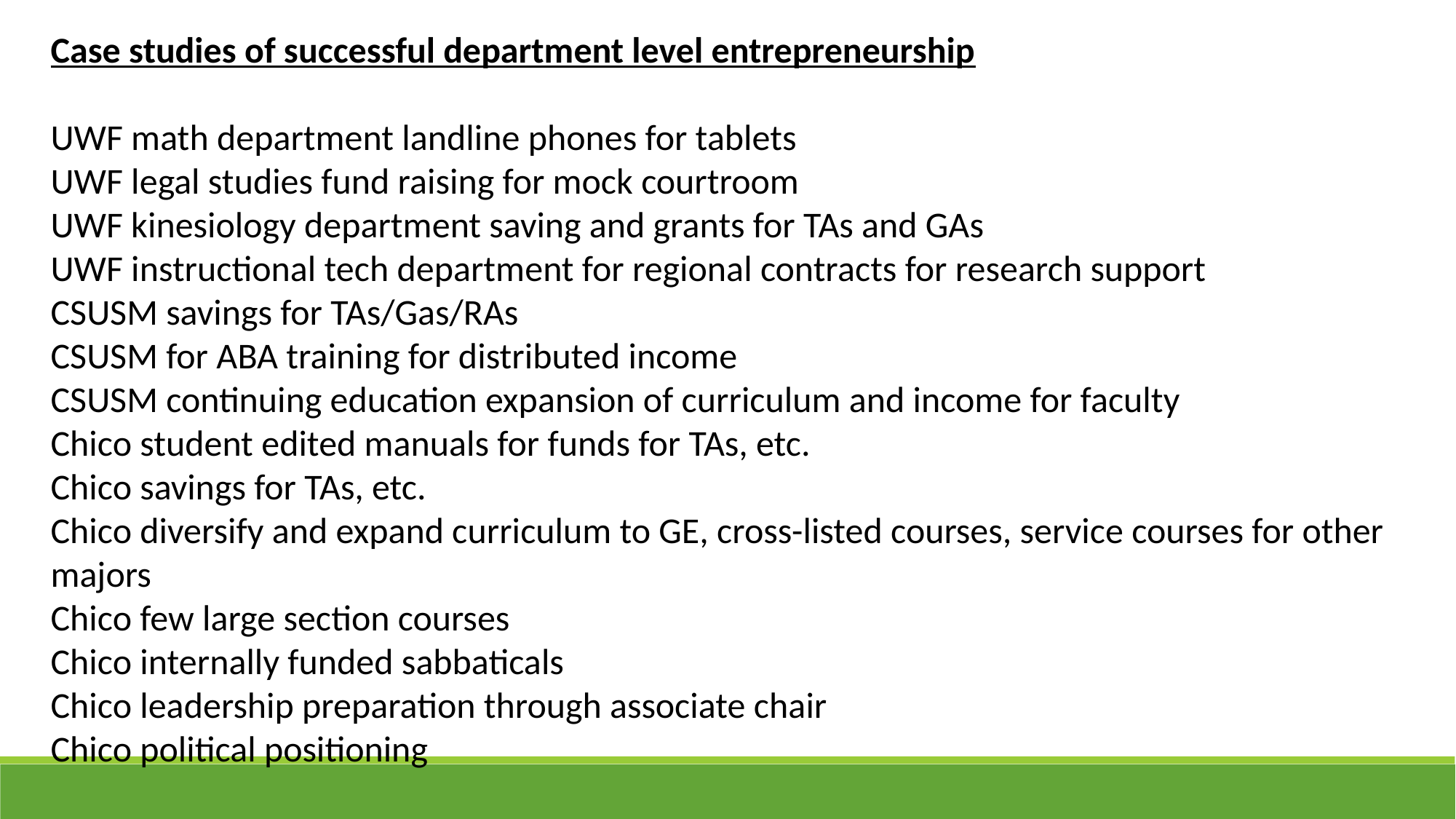

Case studies of successful department level entrepreneurship

UWF math department landline phones for tablets
UWF legal studies fund raising for mock courtroom
UWF kinesiology department saving and grants for TAs and GAs
UWF instructional tech department for regional contracts for research support
CSUSM savings for TAs/Gas/RAs
CSUSM for ABA training for distributed income
CSUSM continuing education expansion of curriculum and income for faculty
Chico student edited manuals for funds for TAs, etc.
Chico savings for TAs, etc.
Chico diversify and expand curriculum to GE, cross-listed courses, service courses for other majors
Chico few large section courses
Chico internally funded sabbaticals
Chico leadership preparation through associate chair
Chico political positioning